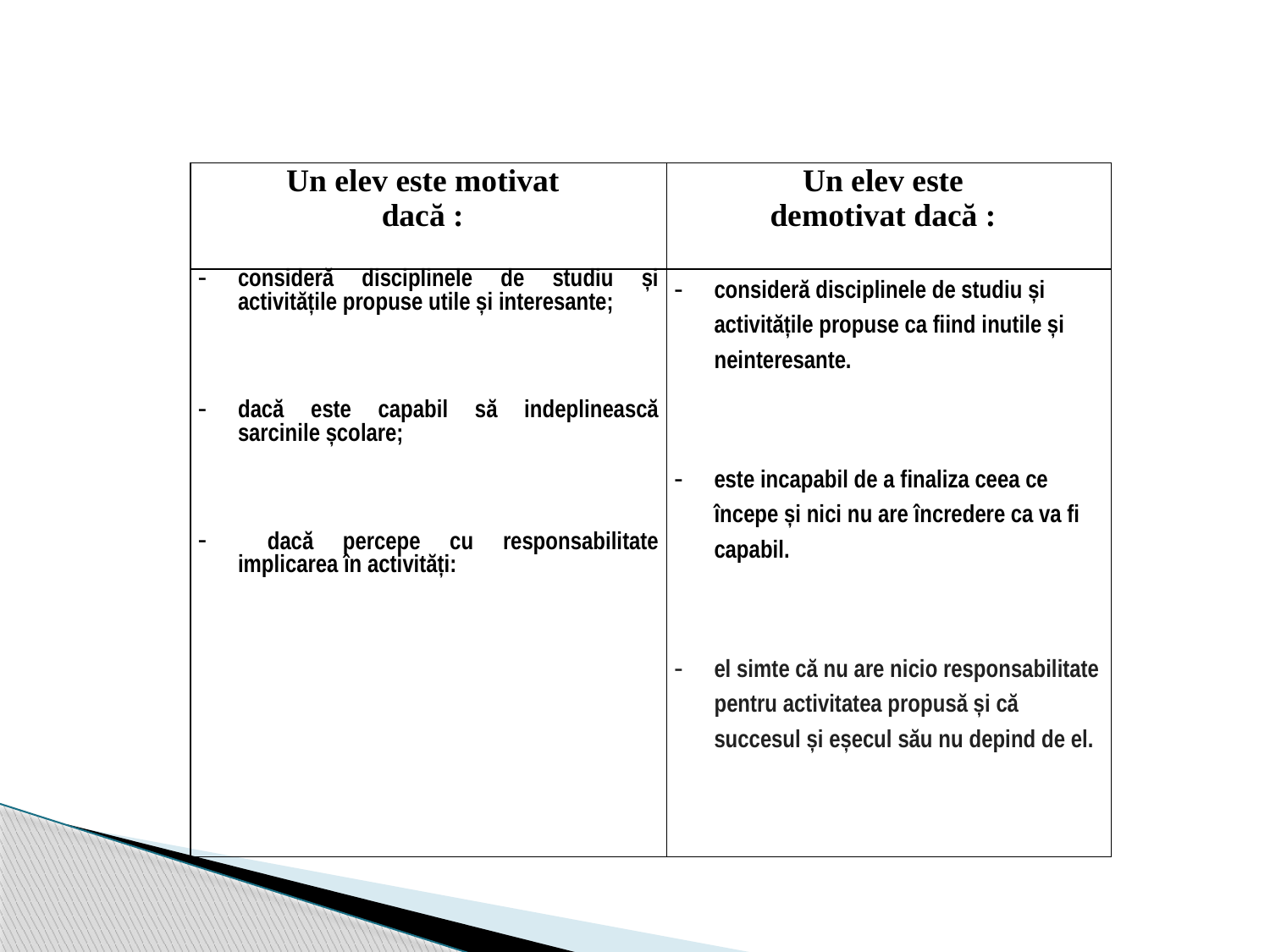

| Un elev este motivat dacă : | Un elev este demotivat dacă : |
| --- | --- |
| consideră disciplinele de studiu și activitățile propuse utile și interesante; dacă este capabil să indeplinească sarcinile școlare; dacă percepe cu responsabilitate implicarea în activități: | consideră disciplinele de studiu și activitățile propuse ca fiind inutile și neinteresante. este incapabil de a finaliza ceea ce începe și nici nu are încredere ca va fi capabil. el simte că nu are nicio responsabilitate pentru activitatea propusă și că succesul și eșecul său nu depind de el. |